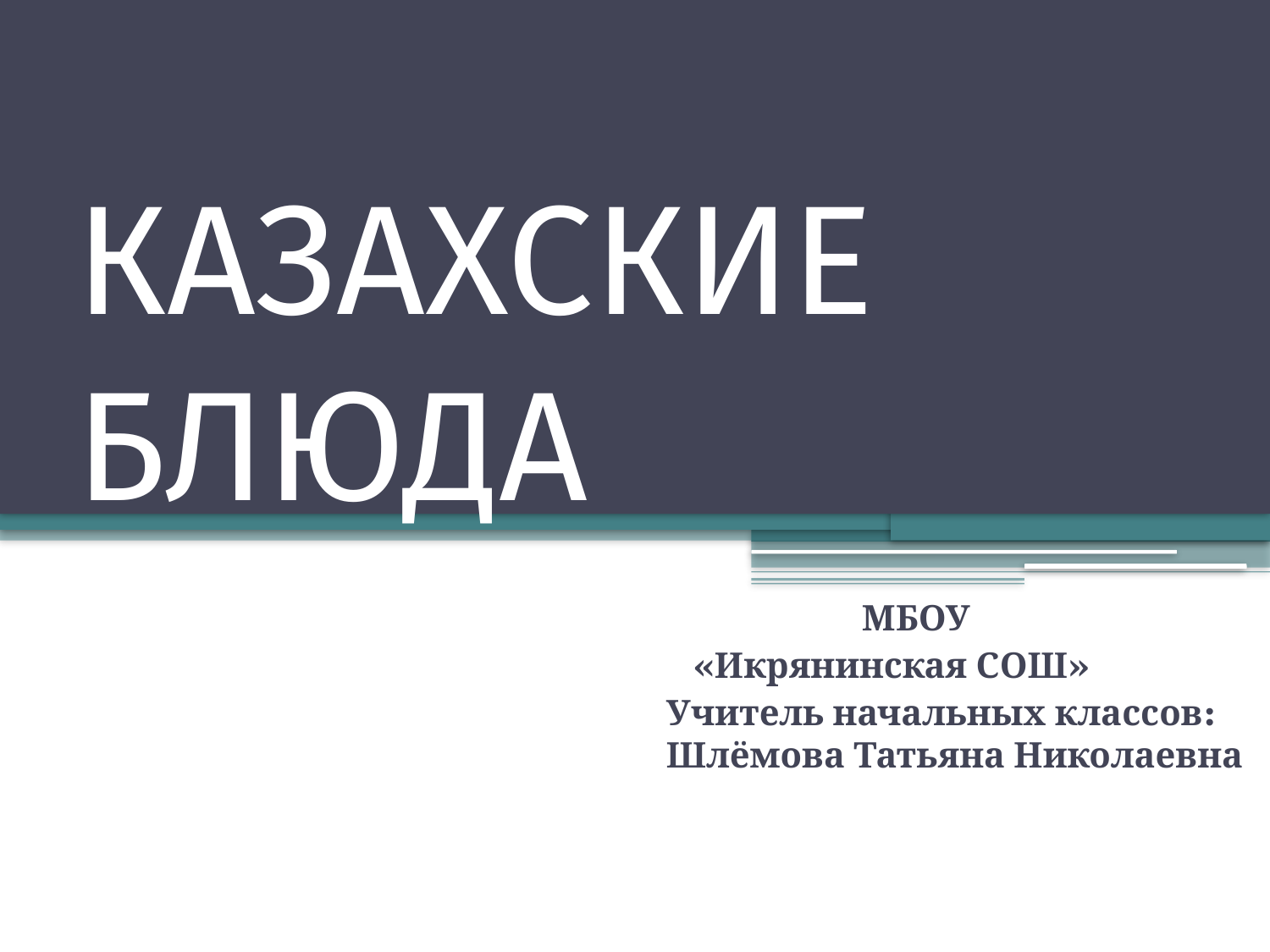

# КАЗАХСКИЕ БЛЮДА

                      МБОУ
   «Икрянинская СОШ»
Учитель начальных классов: Шлёмова Татьяна Николаевна